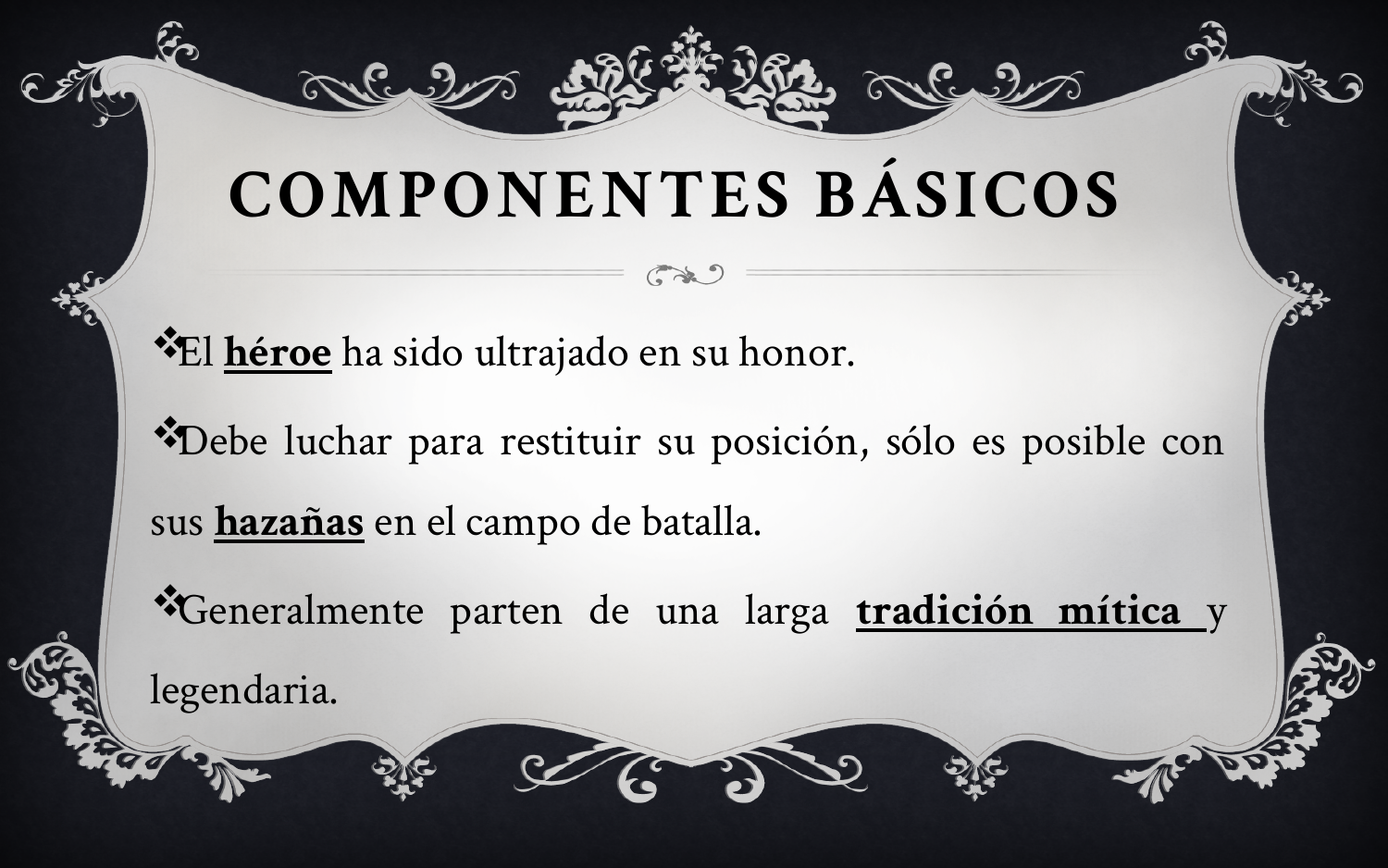

# COMPONENTES BÁSICos
El héroe ha sido ultrajado en su honor.
Debe luchar para restituir su posición, sólo es posible con sus hazañas en el campo de batalla.
Generalmente parten de una larga tradición mítica y legendaria.